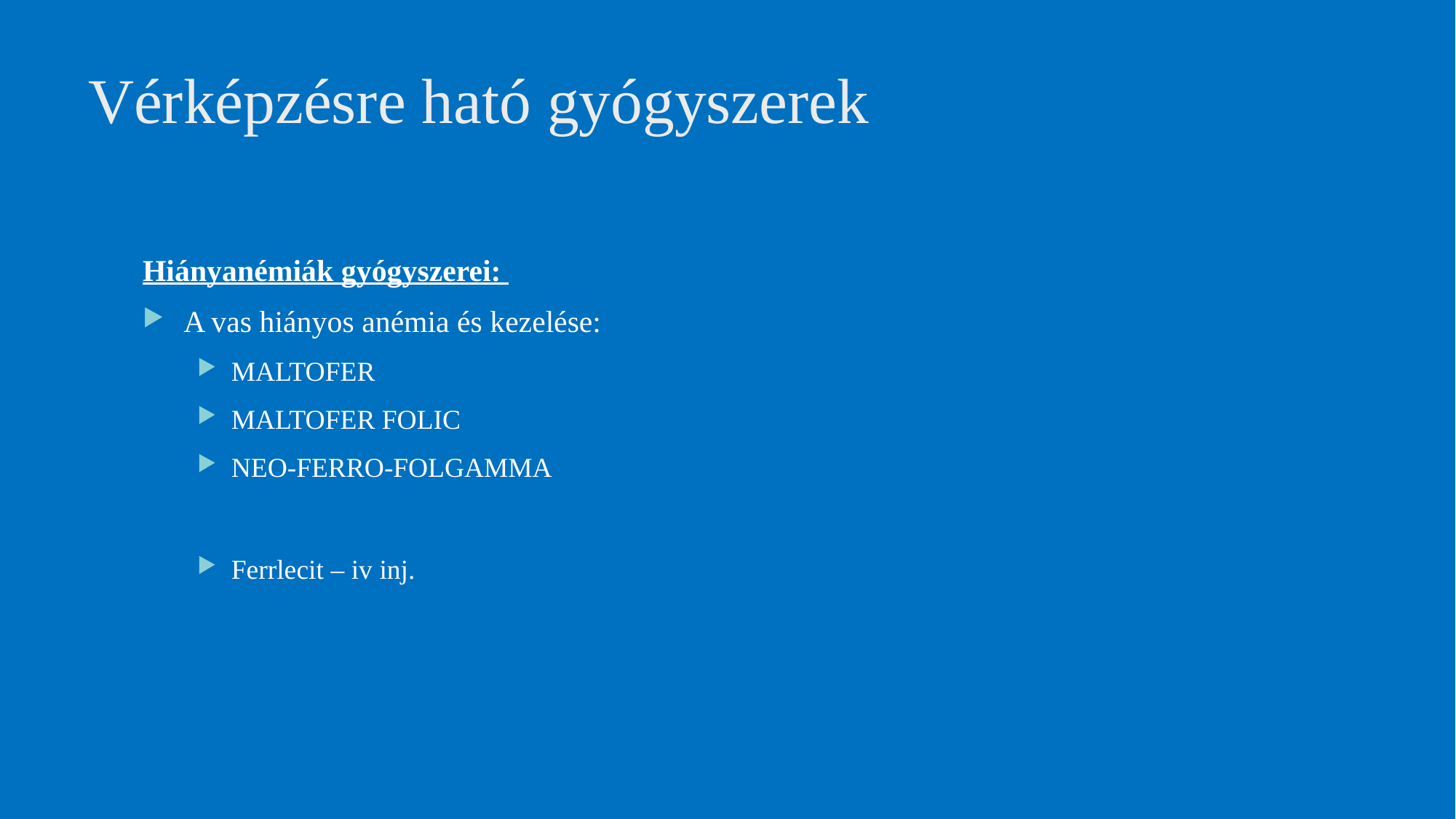

# Vérképzésre ható gyógyszerek
Hiányanémiák gyógyszerei:
A vas hiányos anémia és kezelése:
MALTOFER
MALTOFER FOLIC
NEO-FERRO-FOLGAMMA

Ferrlecit – iv inj.